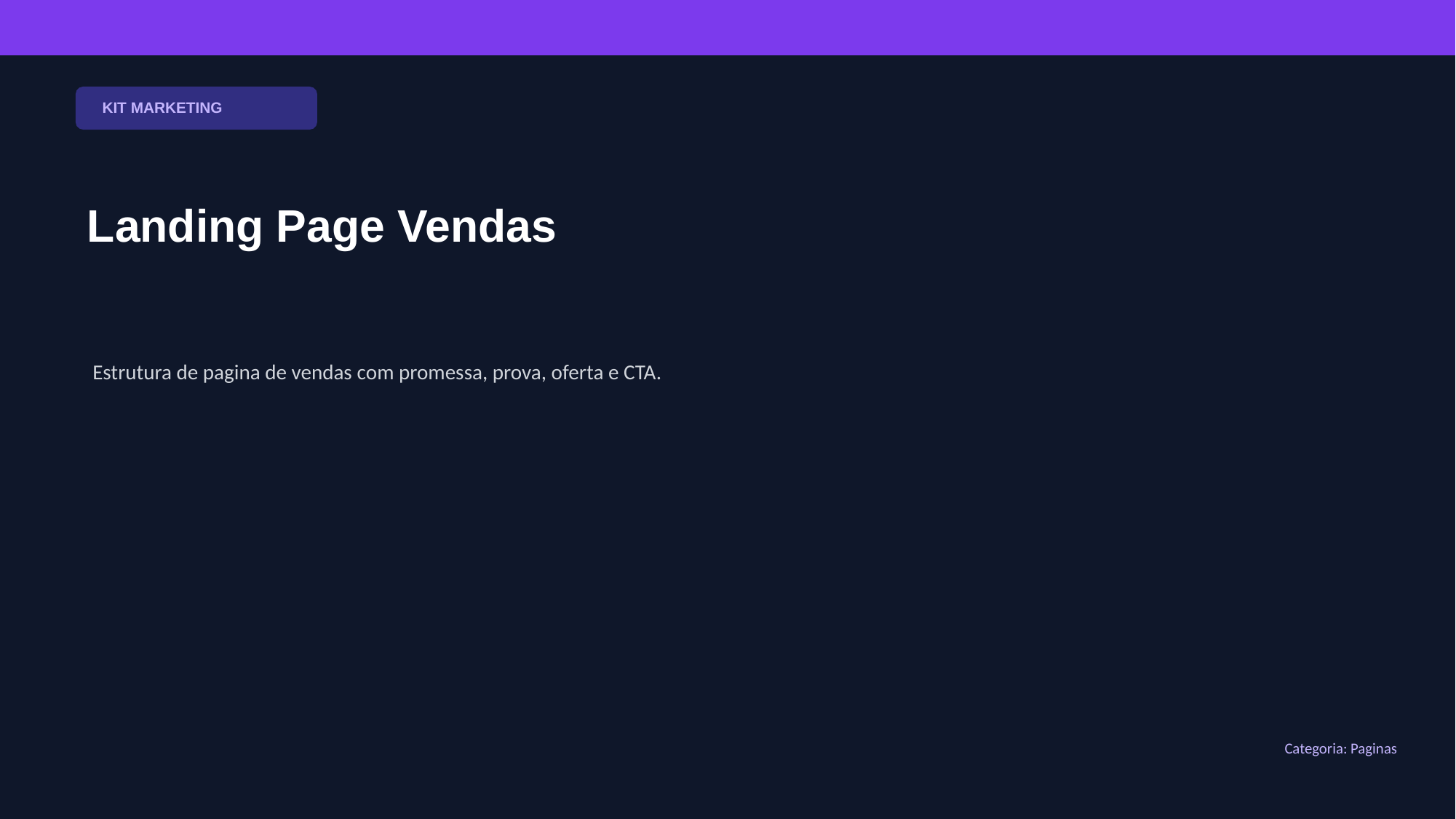

KIT MARKETING
Landing Page Vendas
Estrutura de pagina de vendas com promessa, prova, oferta e CTA.
Categoria: Paginas